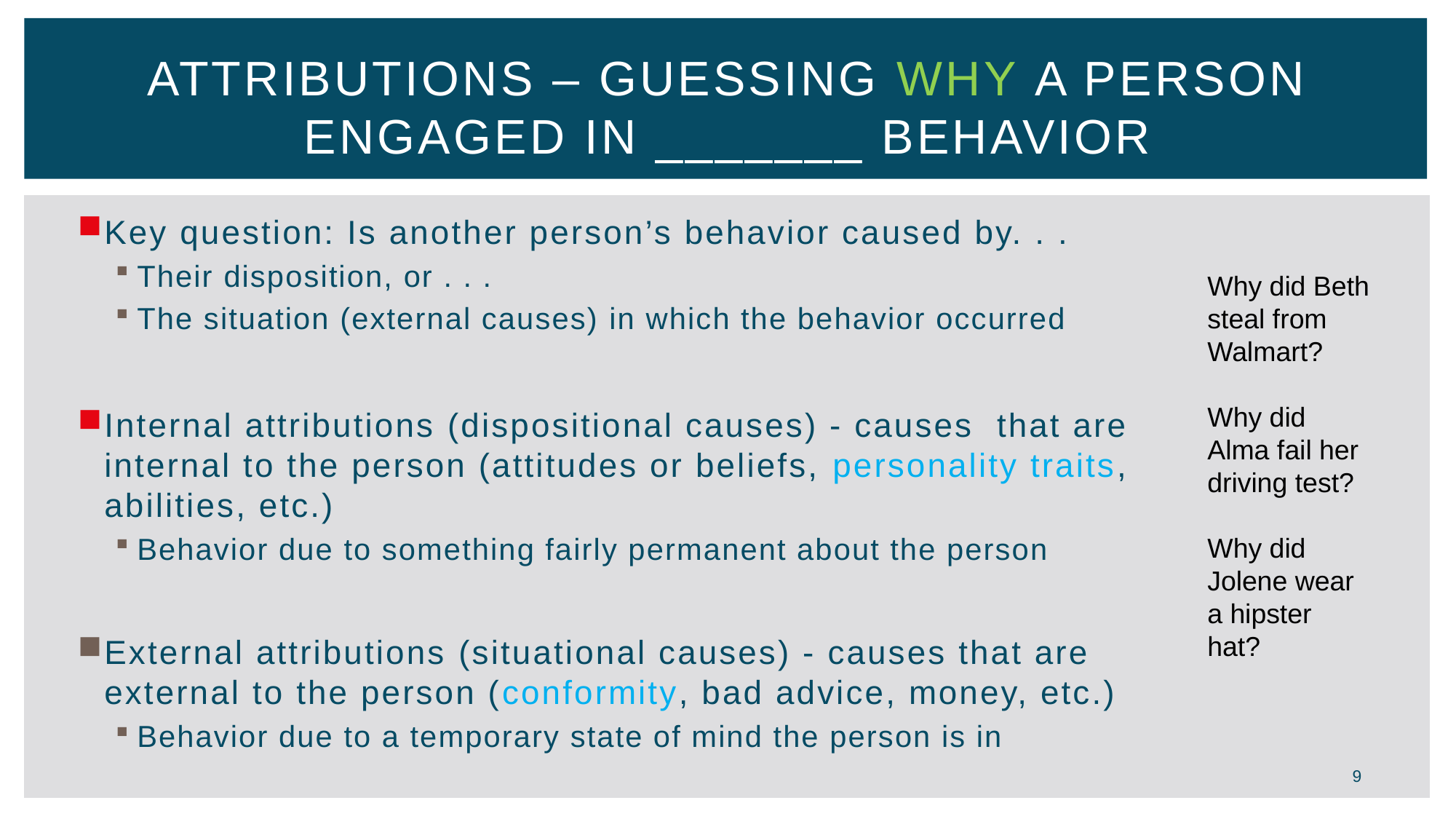

# Attributions – Guessing why a person engaged In _______ Behavior
Key question: Is another person’s behavior caused by. . .
Their disposition, or . . .
The situation (external causes) in which the behavior occurred

Internal attributions (dispositional causes) - causes  that are internal to the person (attitudes or beliefs, personality traits, abilities, etc.)
Behavior due to something fairly permanent about the person

External attributions (situational causes) - causes that are external to the person (conformity, bad advice, money, etc.)
Behavior due to a temporary state of mind the person is in

Why did Beth steal from Walmart?

Why did Alma fail her driving test?

Why did Jolene wear a hipster hat?
9